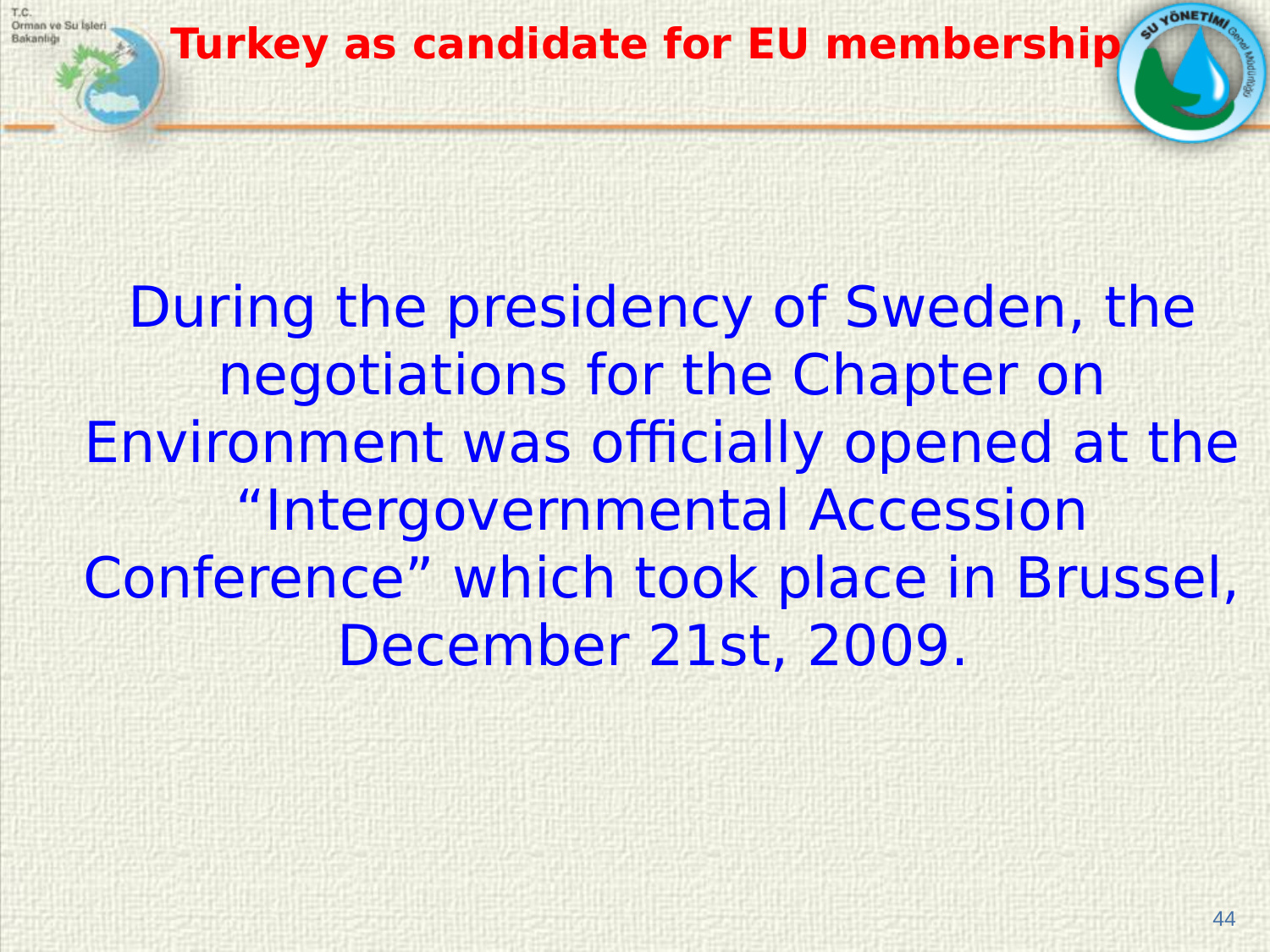

Turkey as candidate for EU membership
During the presidency of Sweden, the negotiations for the Chapter on Environment was officially opened at the “Intergovernmental Accession Conference” which took place in Brussel, December 21st, 2009.
44